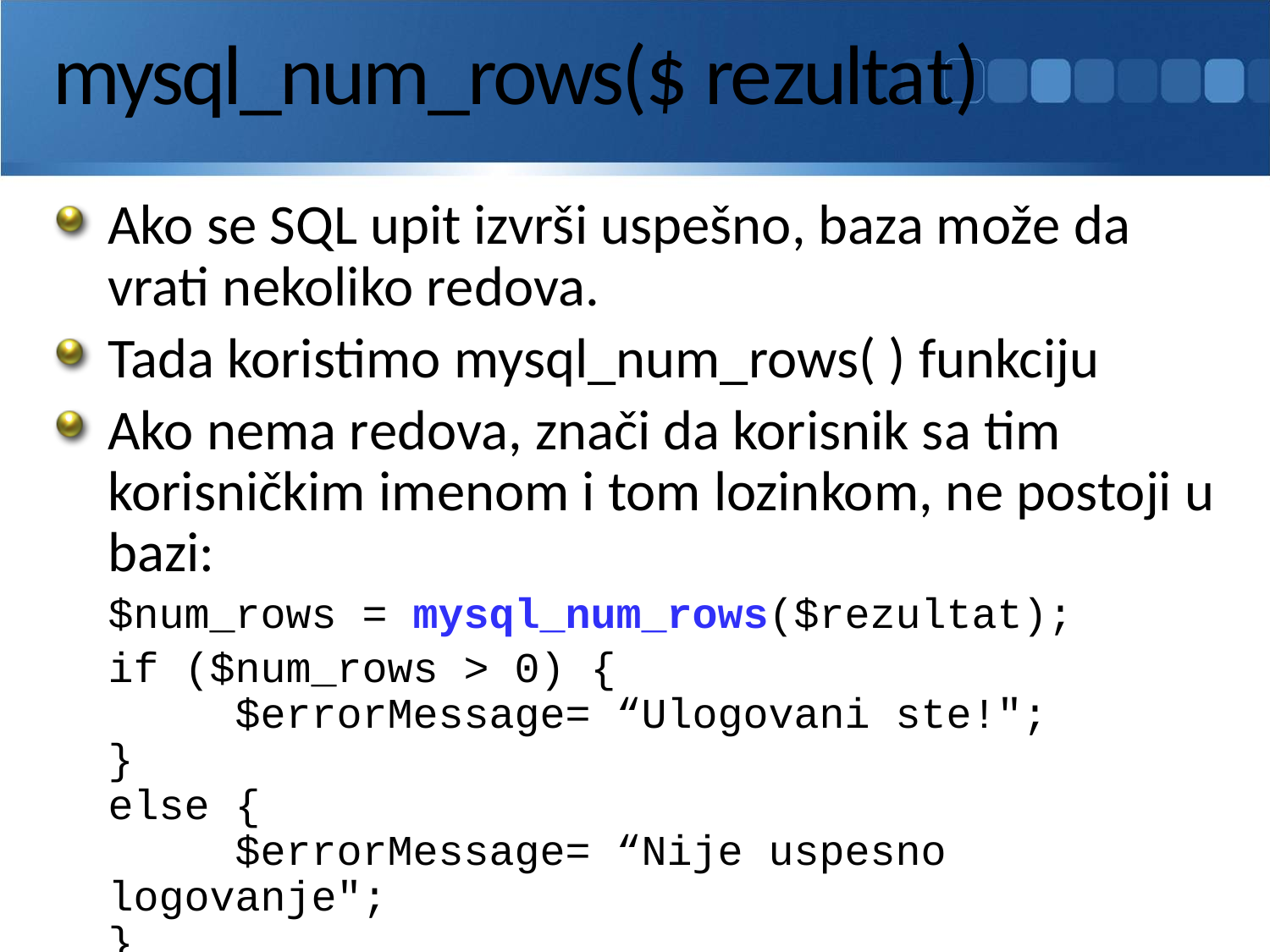

# mysql_num_rows($ rezultat)
Ako se SQL upit izvrši uspešno, baza može da vrati nekoliko redova.
Tada koristimo mysql_num_rows( ) funkciju
Ako nema redova, znači da korisnik sa tim korisničkim imenom i tom lozinkom, ne postoji u bazi:
	$num_rows = mysql_num_rows($rezultat);
	if ($num_rows > 0) {
	$errorMessage= “Ulogovani ste!";
}
else {
	$errorMessage= “Nije uspesno logovanje";
}